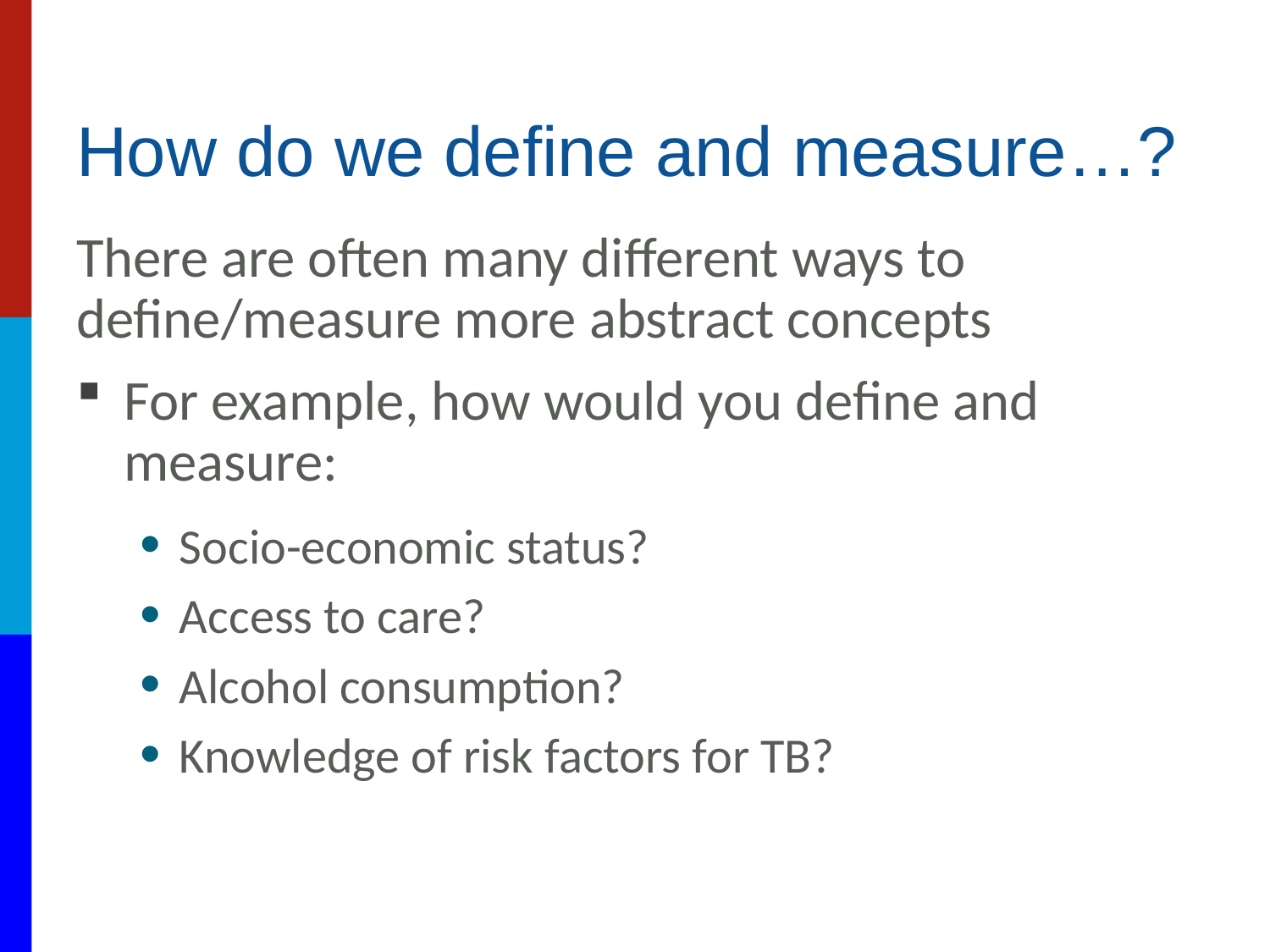

# How do we define and measure…?
There are often many different ways to define/measure more abstract concepts
For example, how would you define and measure:
Socio-economic status?
Access to care?
Alcohol consumption?
Knowledge of risk factors for TB?